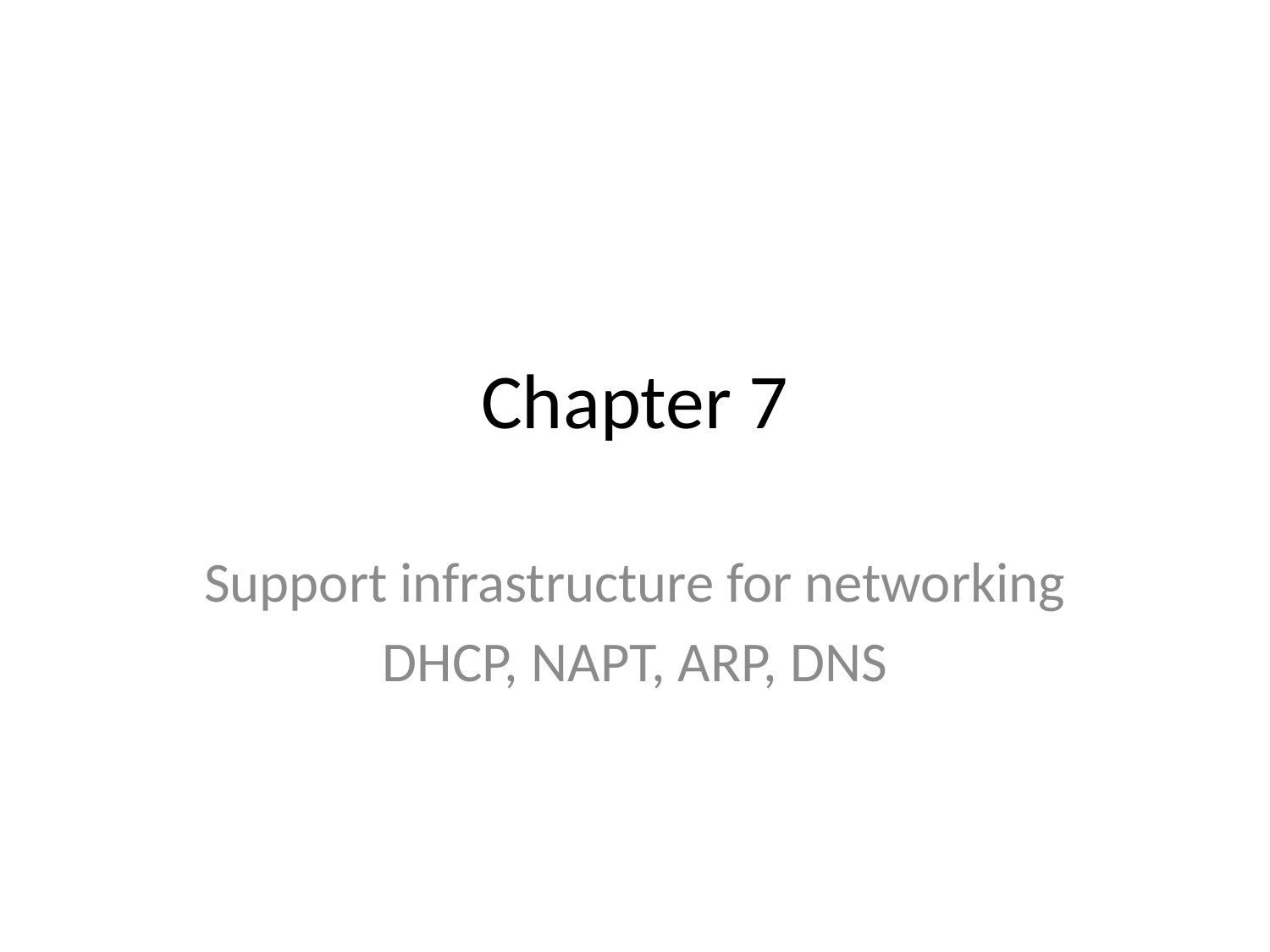

# Chapter 7
Support infrastructure for networking
DHCP, NAPT, ARP, DNS